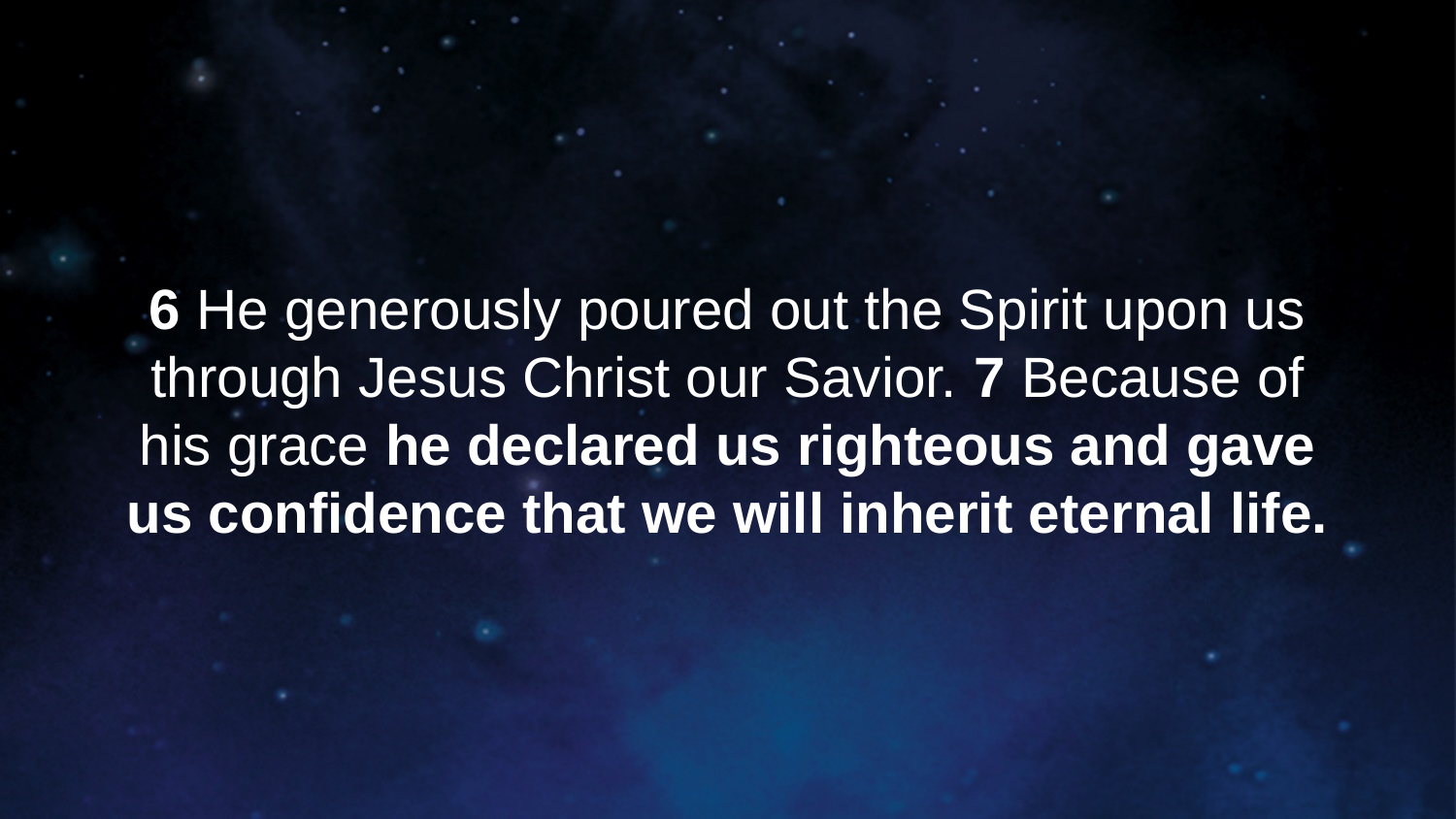

# 6 He generously poured out the Spirit upon us through Jesus Christ our Savior. 7 Because of his grace he declared us righteous and gave us confidence that we will inherit eternal life.